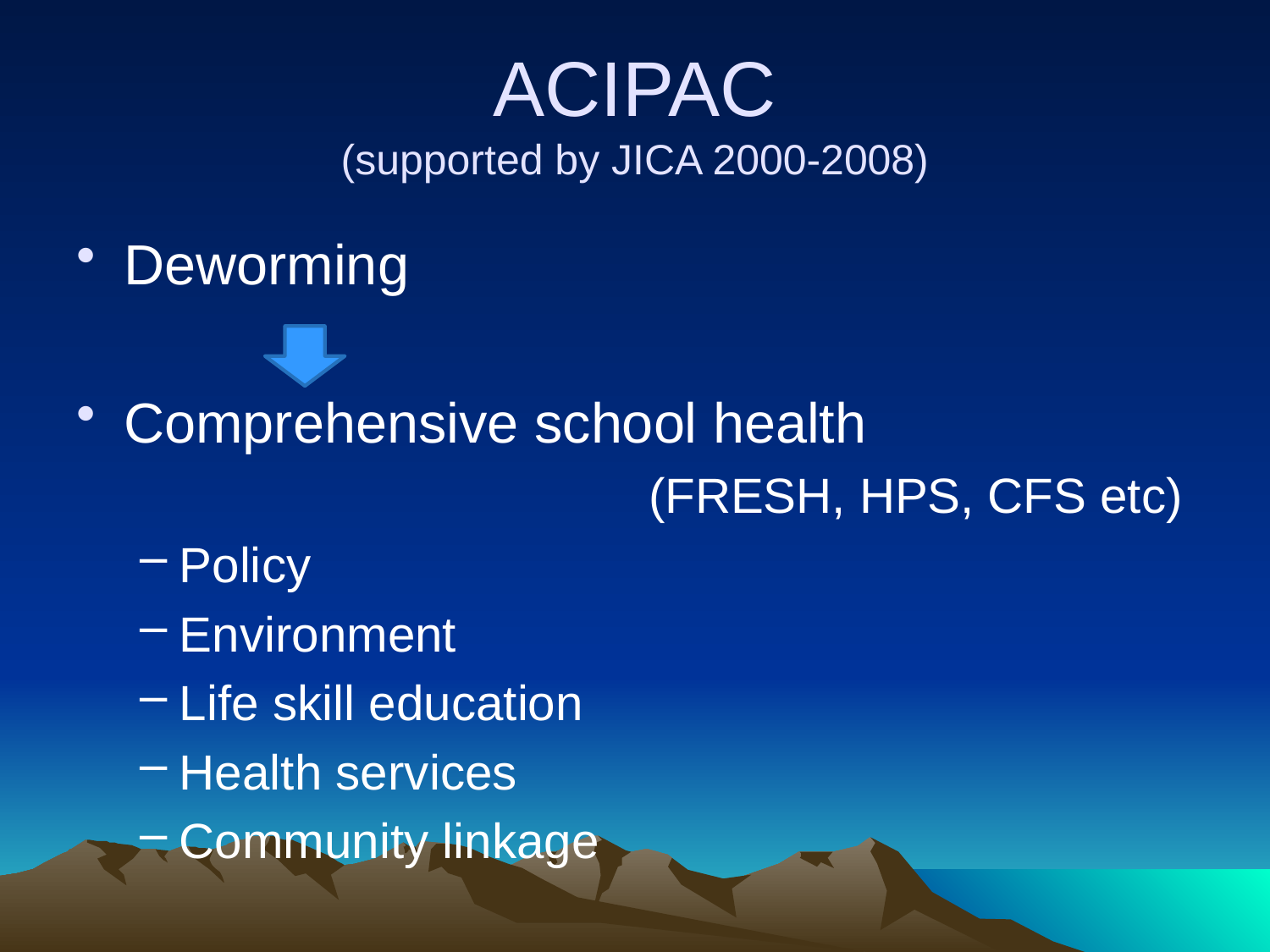

# ACIPAC (supported by JICA 2000-2008)
Deworming

Comprehensive school health
                                     (FRESH, HPS, CFS etc)
Policy
Environment
Life skill education
Health services
Community linkage